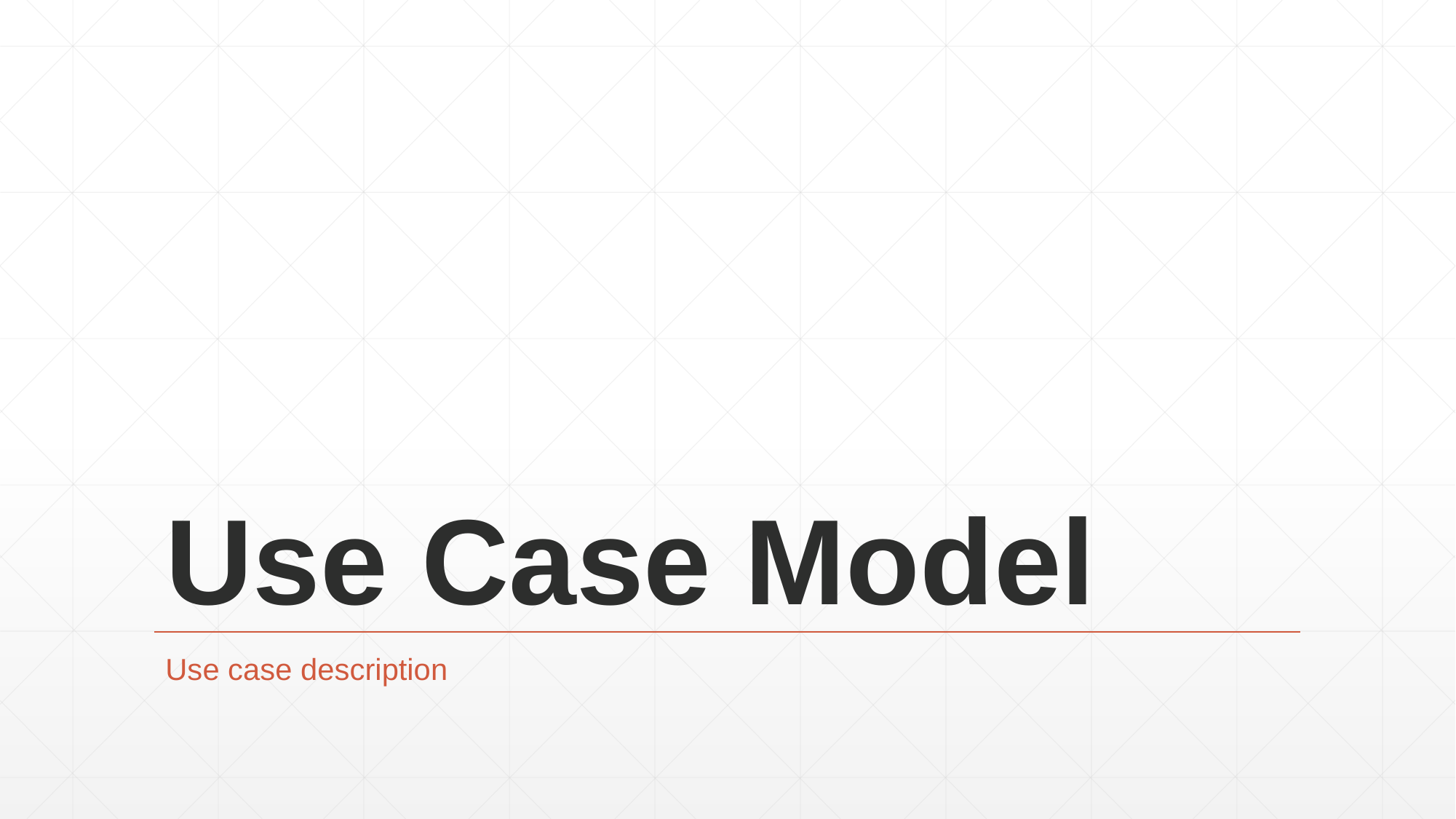

# Use Case Model
Use case description